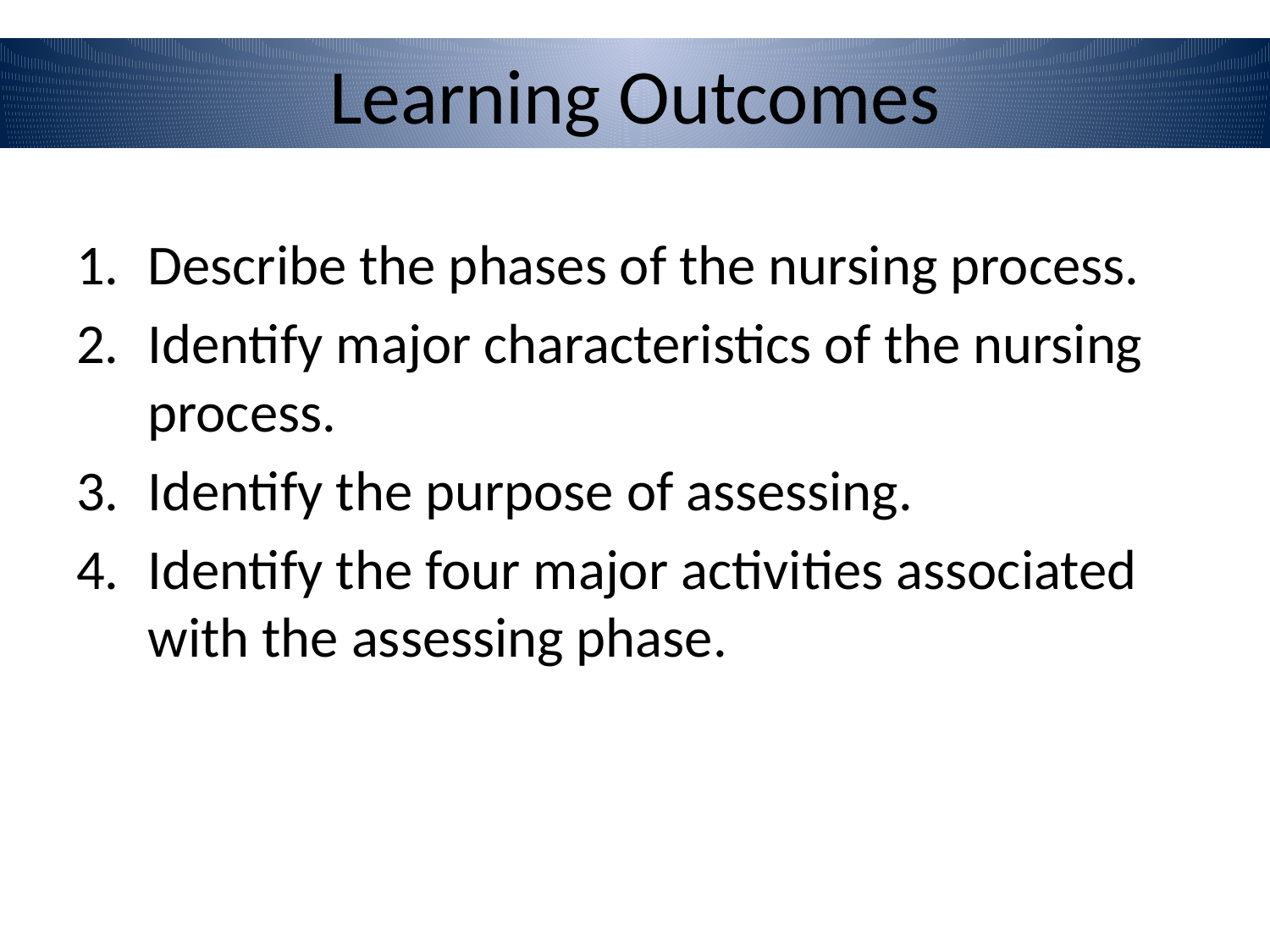

# Learning Outcomes
Describe the phases of the nursing process.
Identify major characteristics of the nursing process.
Identify the purpose of assessing.
Identify the four major activities associated with the assessing phase.